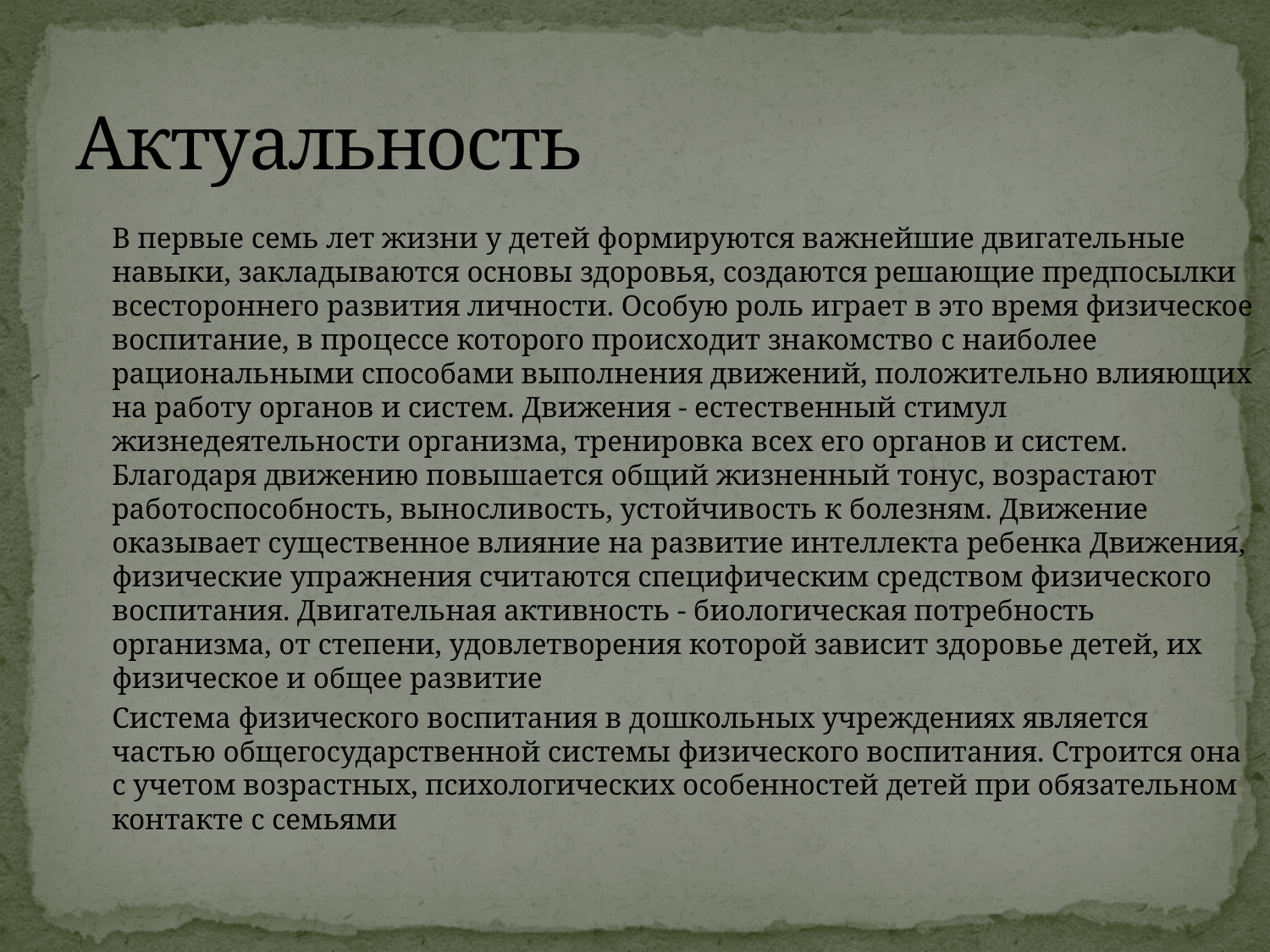

# Актуальность
В первые семь лет жизни у детей формируются важнейшие двигательные навыки, закладываются основы здоровья, создаются решающие предпосылки всестороннего развития личности. Особую роль играет в это время физическое воспитание, в процессе которого происходит знакомство с наиболее рациональными способами выполнения движений, положительно влияющих на работу органов и систем. Движения - естественный стимул жизнедеятельности организма, тренировка всех его органов и систем. Благодаря движению повышается общий жизненный тонус, возрастают работоспособность, выносливость, устойчивость к болезням. Движение оказывает существенное влияние на развитие интеллекта ребенка Движения, физические упражнения считаются специфическим средством физического воспитания. Двигательная активность - биологическая потребность организма, от степени, удовлетворения которой зависит здоровье детей, их физическое и общее развитие
	Система физического воспитания в дошкольных учреждениях является частью общегосударственной системы физического воспитания. Строится она с учетом возрастных, психологических особенностей детей при обязательном контакте с семьями